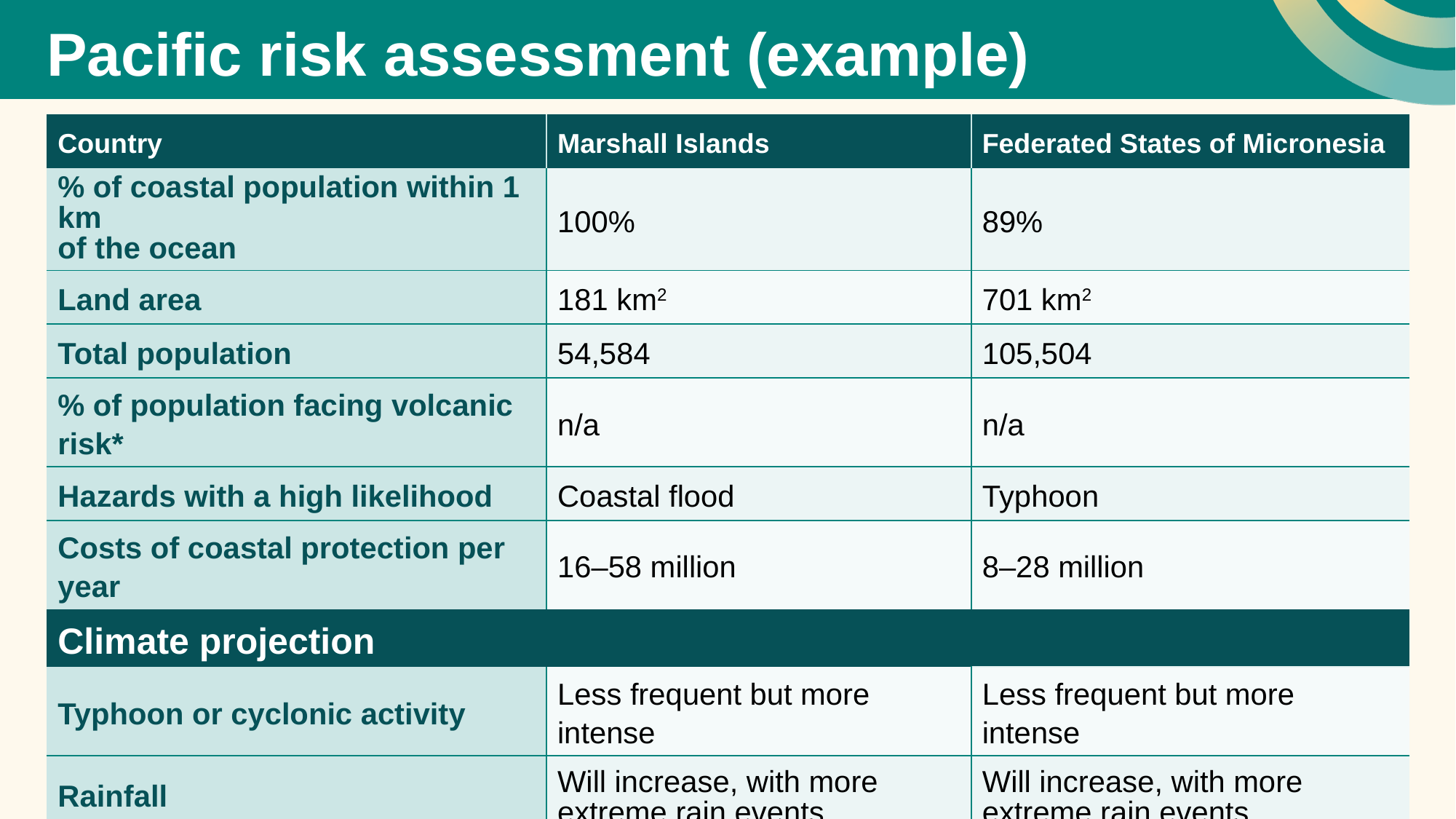

# Pacific risk assessment (example)
| Country | Marshall Islands | Federated States of Micronesia |
| --- | --- | --- |
| % of coastal population within 1 km of the ocean | 100% | 89% |
| Land area | 181 km2 | 701 km2 |
| Total population | 54,584 | 105,504 |
| % of population facing volcanic risk\* | n/a | n/a |
| Hazards with a high likelihood | Coastal flood | Typhoon |
| Costs of coastal protection per year | 16–58 million | 8–28 million |
| Climate projection |  |  |
| Typhoon or cyclonic activity | Less frequent but more intense | Less frequent but more intense |
| Rainfall | Will increase, with more extreme rain events | Will increase, with more extreme rain events |
| Sea-level rise by 2050 | 16–35 cm | 17–35 cm |